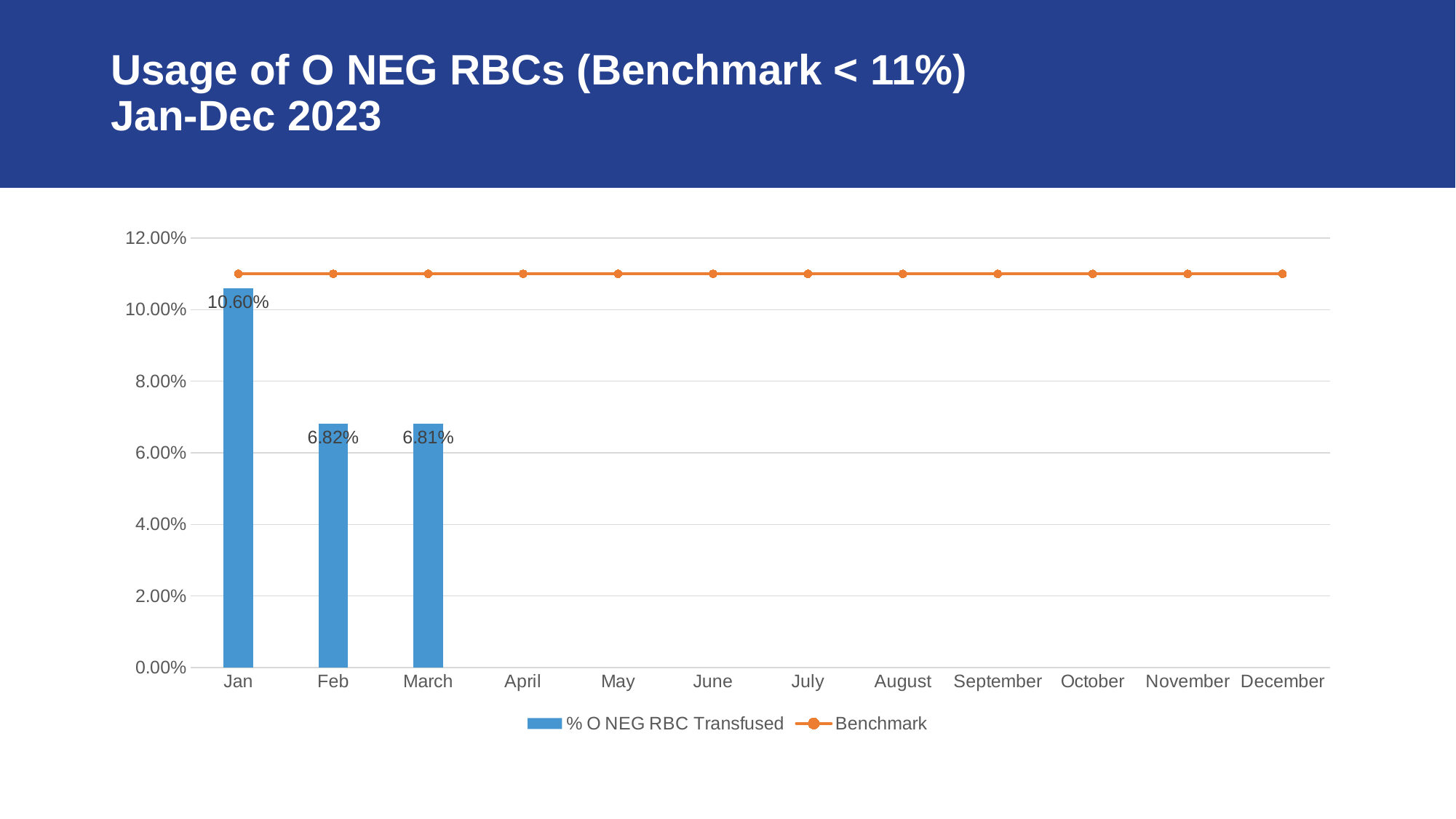

# Usage of O NEG RBCs (Benchmark < 11%) Jan-Dec 2023

### Chart

| Category | % O NEG RBC Transfused | Benchmark |
|---|---|---|
| Jan | 0.106 | 0.11 |
| Feb | 0.0682 | 0.11 |
| March | 0.0681 | 0.11 |
| April | None | 0.11 |
| May | None | 0.11 |
| June | None | 0.11 |
| July | None | 0.11 |
| August | None | 0.11 |
| September  | None | 0.11 |
| October | None | 0.11 |
| November | None | 0.11 |
| December | None | 0.11 |